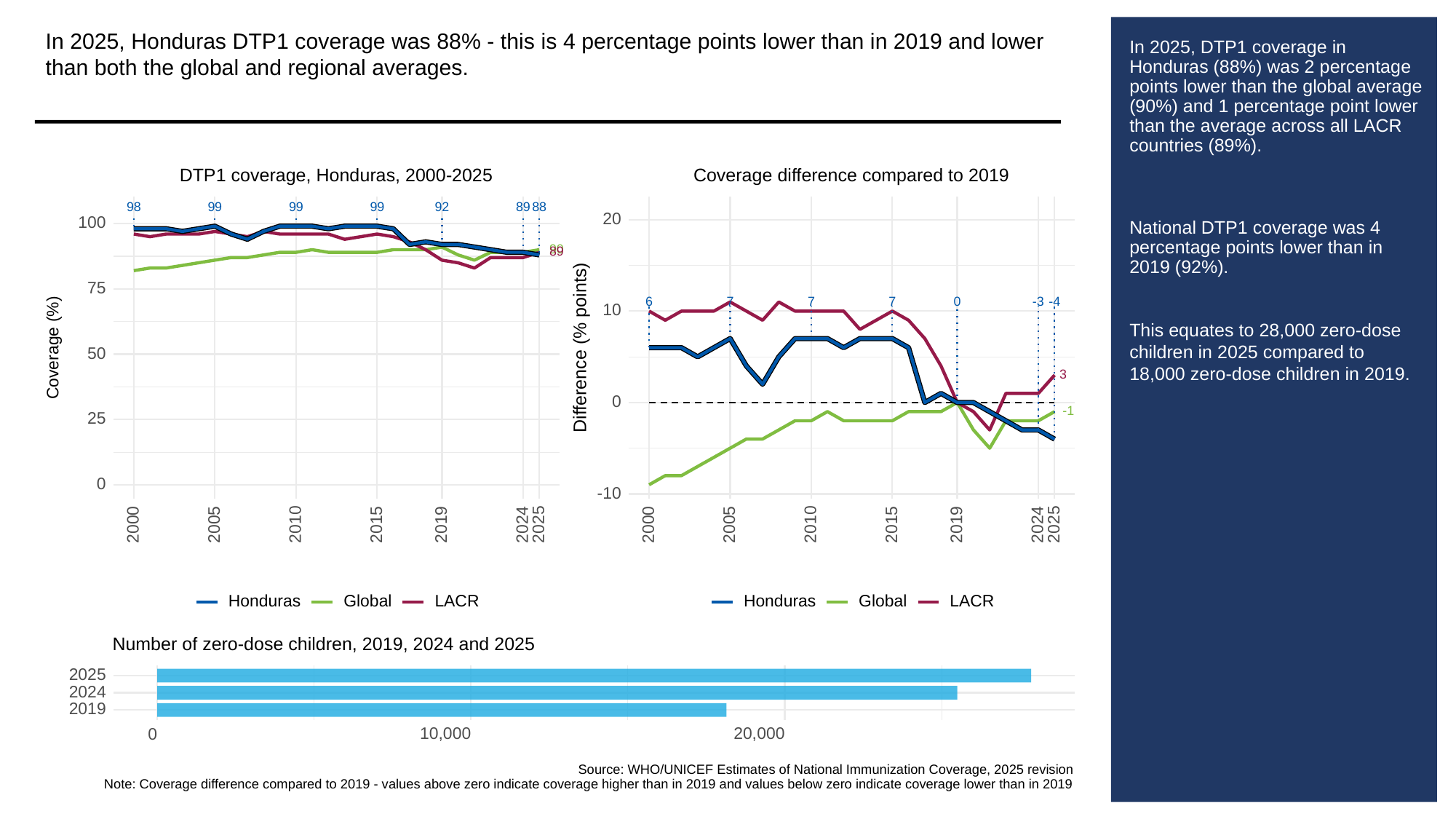

In 2025, Honduras DTP1 coverage was 88% - this is 4 percentage points lower than in 2019 and lower than both the global and regional averages.
# In 2025, DTP1 coverage in Honduras (88%) was 2 percentage points lower than the global average (90%) and 1 percentage point lower than the average across all LACR countries (89%).

National DTP1 coverage was 4 percentage points lower than in 2019 (92%).

This equates to 28,000 zero-dose children in 2025 compared to 18,000 zero-dose children in 2019.

Coverage difference compared to 2019
DTP1 coverage, Honduras, 2000-2025

98
99
99
99
92
89
88
20
100

90

89

75

-3
6
0
-4
7
7
7

10

Difference (% points)
Coverage (%)
50

3

0

-1
25

0

-10

2000
2005
2010
2015
2019
2024
2025
2000
2005
2010
2015
2019
2024
2025
Global
LACR
Global
LACR
Honduras
Honduras

Number of zero-dose children, 2019, 2024 and 2025

2025

2024

2019

10,000
20,000
0
Source: WHO/UNICEF Estimates of National Immunization Coverage, 2025 revision
Note: Coverage difference compared to 2019 - values above zero indicate coverage higher than in 2019 and values below zero indicate coverage lower than in 2019